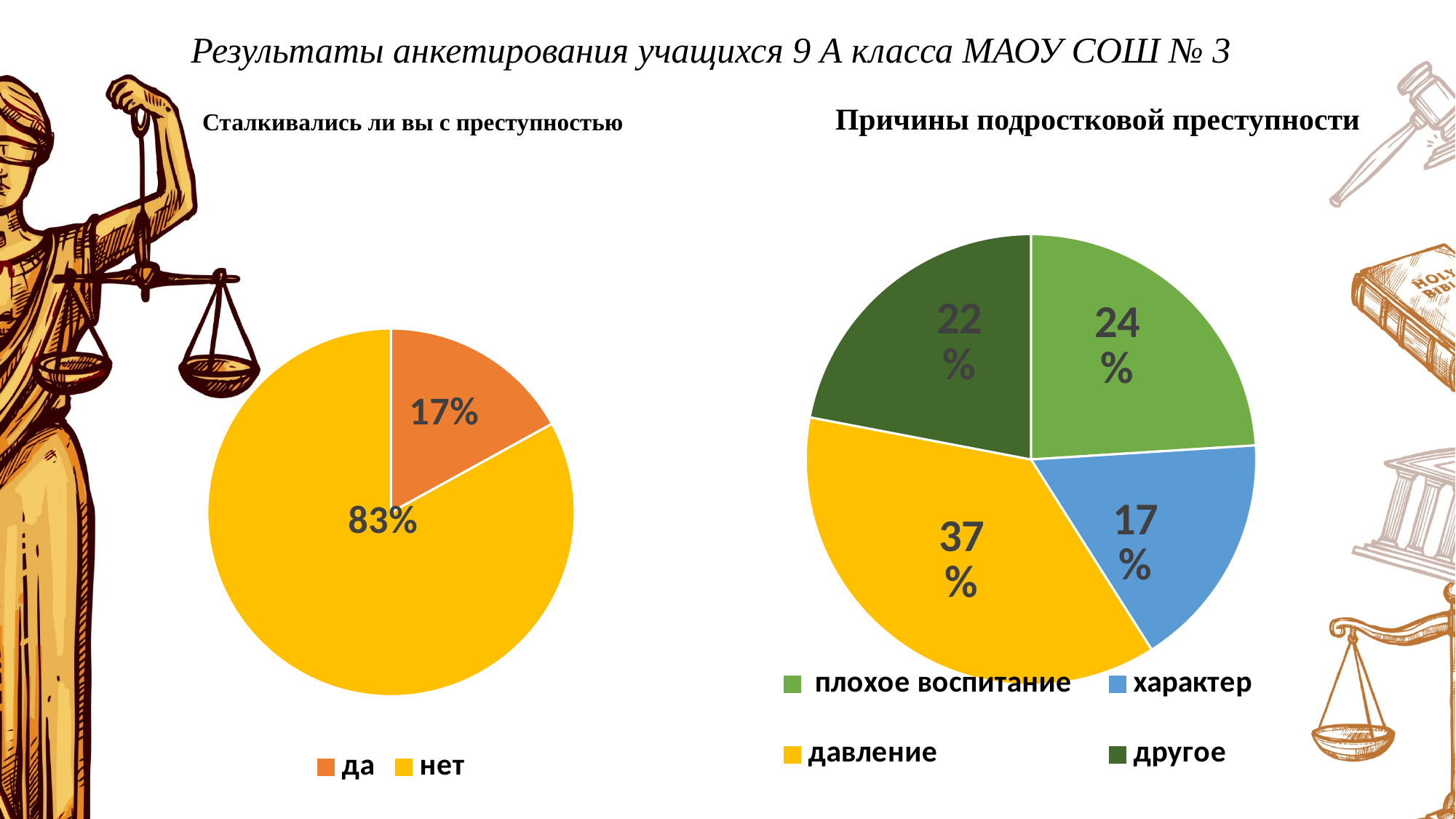

# Результаты анкетирования учащихся 9 А класса МАОУ СОШ № 3
Причины подростковой преступности
Сталкивались ли вы с преступностью

### Chart

| Category | Продажи |
|---|---|
|  плохое воспитание  | 0.24 |
| характер | 0.17 |
| давление | 0.37 |
| другое  | 0.22 |

### Chart

| Category | Столбец1 |
|---|---|
| да | 0.17 |
| нет | 0.83 |